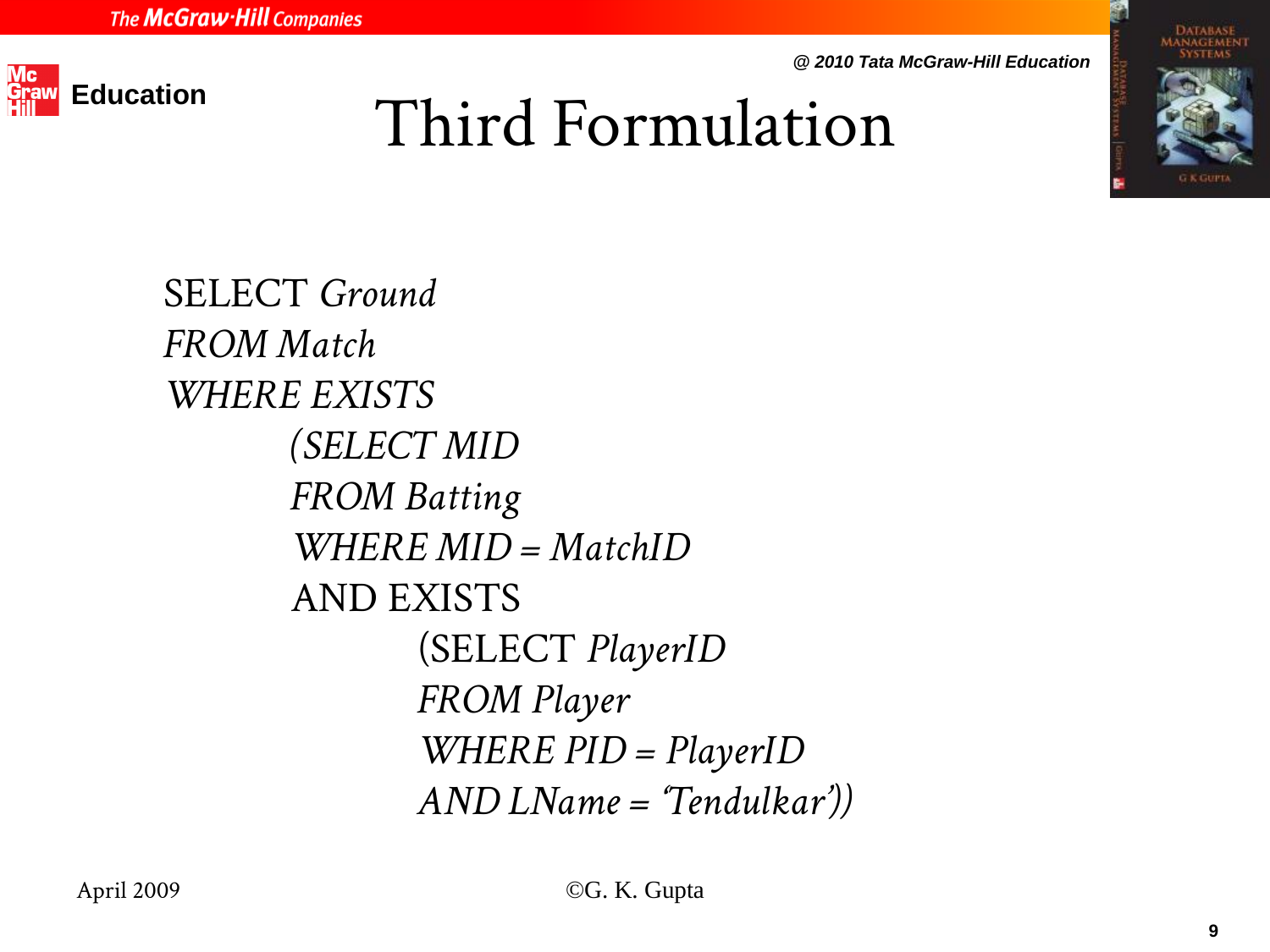

# Third Formulation
SELECT Ground
FROM Match
WHERE EXISTS
	(SELECT MID
	FROM Batting
	WHERE MID = MatchID
	AND EXISTS
		(SELECT PlayerID
		FROM Player
		WHERE PID = PlayerID
		AND LName = ‘Tendulkar’))
April 2009
©G. K. Gupta